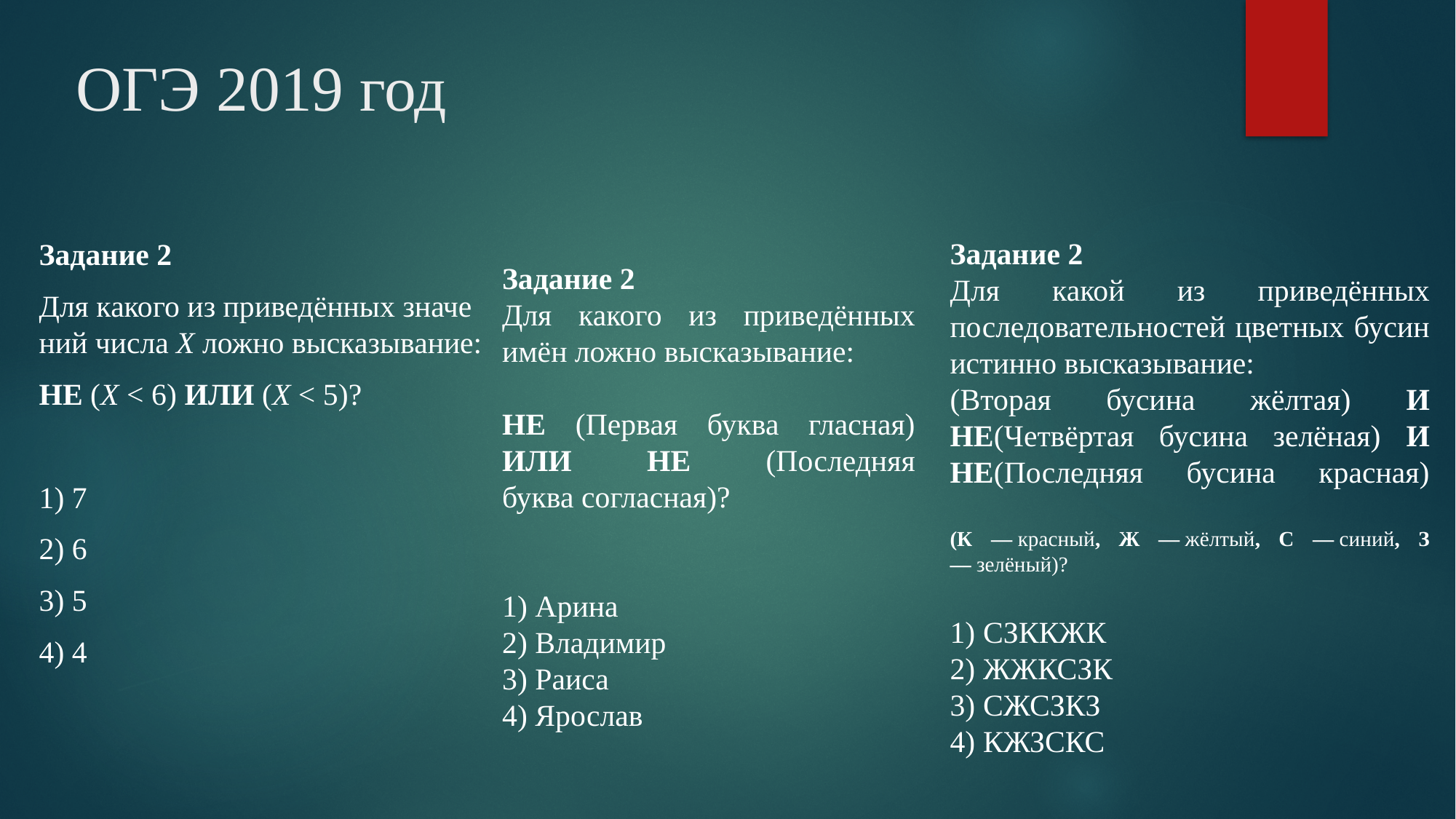

# ОГЭ 2019 год

Задание 2
Для какой из приведённых последовательностей цветных бусин истинно высказывание:
(Вторая бусина жёлтая) И НЕ(Четвёртая бусина зелёная) И НЕ(Последняя бусина красная)
(К — красный, Ж — жёлтый, С — синий, З — зелёный)?

1) СЗККЖК
2) ЖЖКСЗК
3) СЖСЗКЗ
4) КЖЗСКС
Задание 2
Для ка­ко­го из приведённых зна­че­ний числа X ложно высказывание:
НЕ (X < 6) ИЛИ (X < 5)?

1) 7
2) 6
3) 5
4) 4

Задание 2
Для ка­ко­го из приведённых имён ложно высказывание:

НЕ (Первая буква гласная) ИЛИ НЕ (Последняя буква согласная)?

1) Арина
2) Владимир
3) Раиса
4) Ярослав